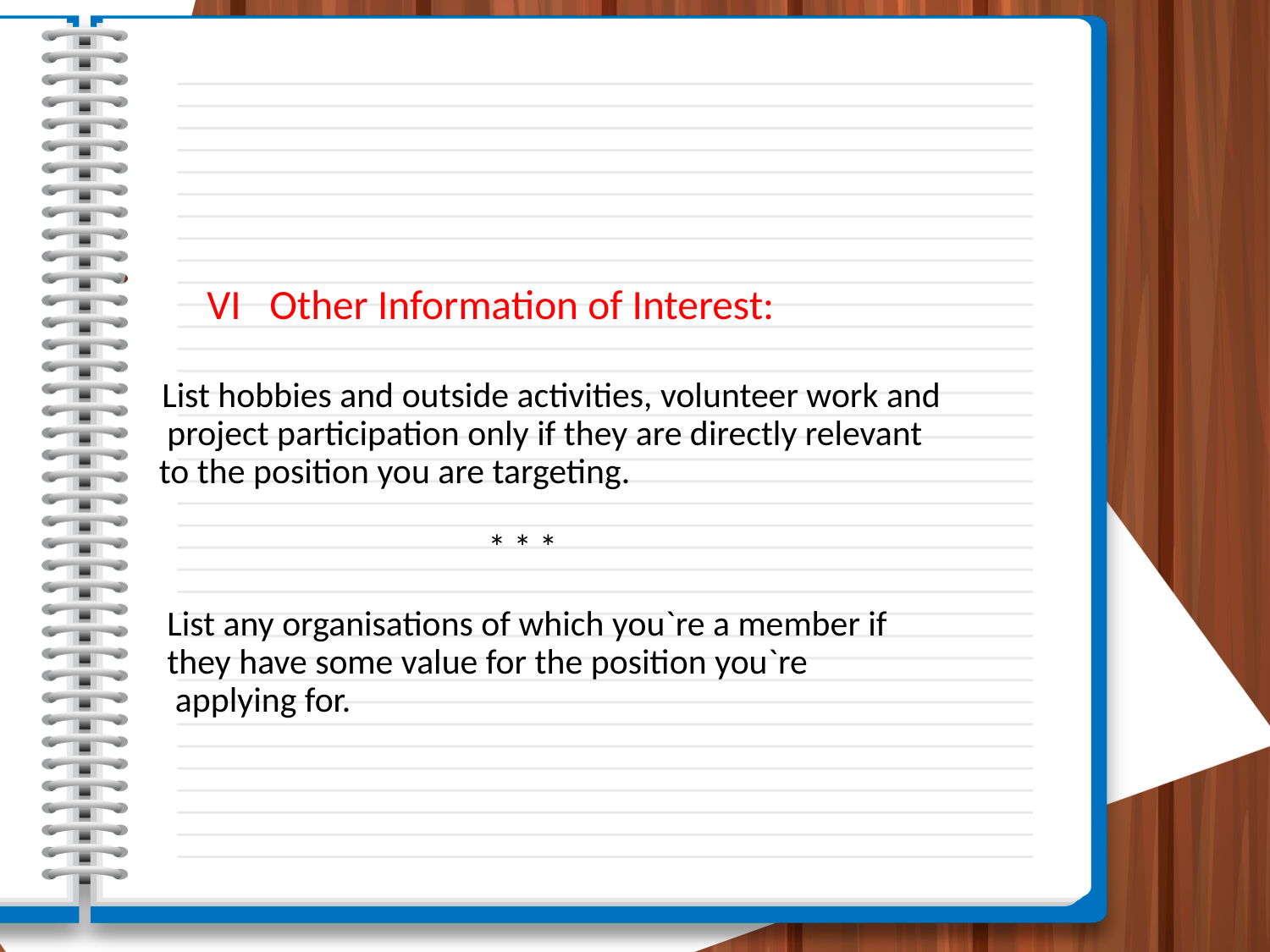

# VI   Other Information of Interest: List hobbies and outside activities, volunteer work and project participation only if they are directly relevant to the position you are targeting. * * * List any organisations of which you`re a member if they have some value for the position you`re applying for.